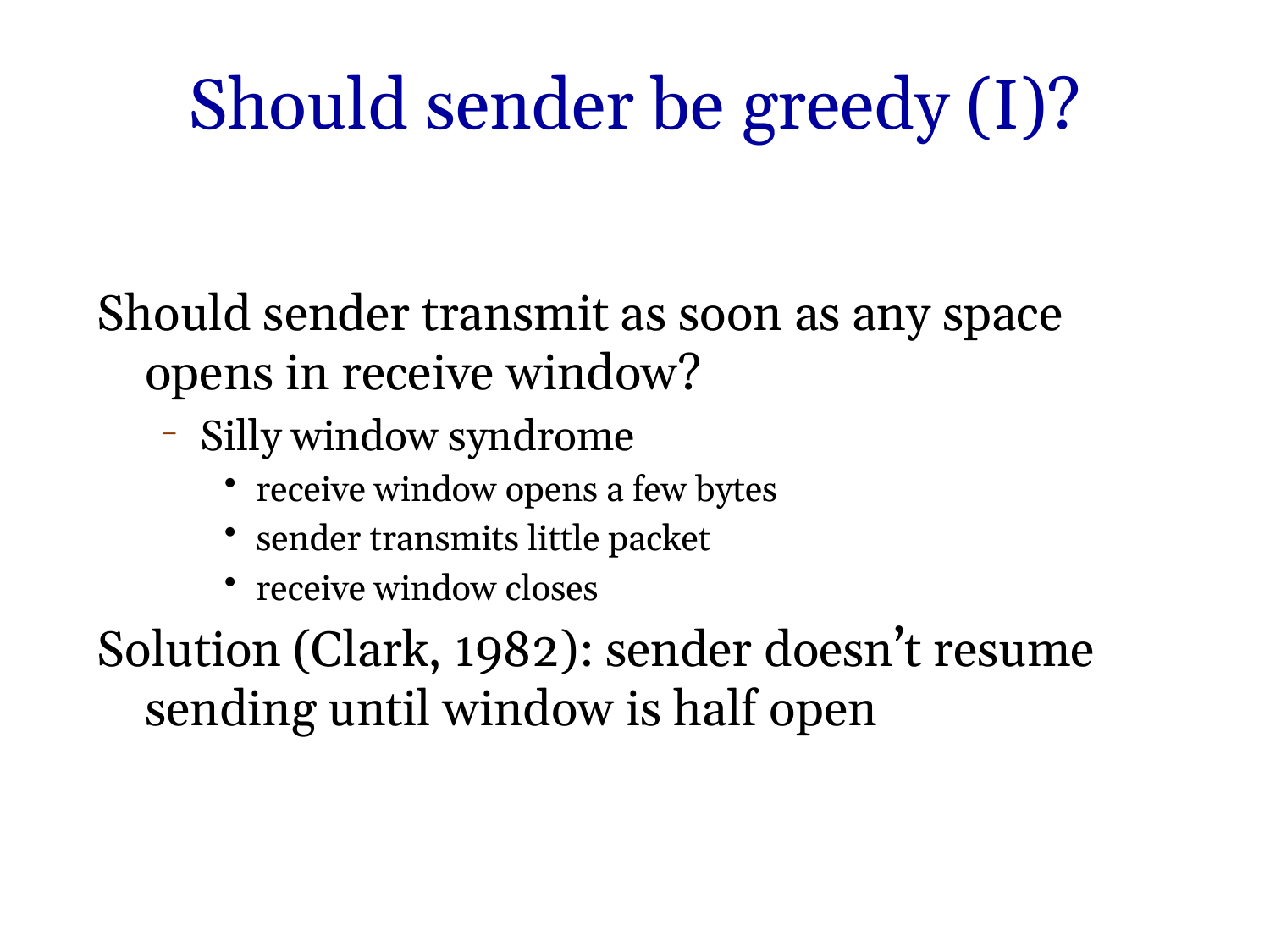

# Should sender be greedy (I)?
Should sender transmit as soon as any space opens in receive window?
Silly window syndrome
receive window opens a few bytes
sender transmits little packet
receive window closes
Solution (Clark, 1982): sender doesn’t resume sending until window is half open